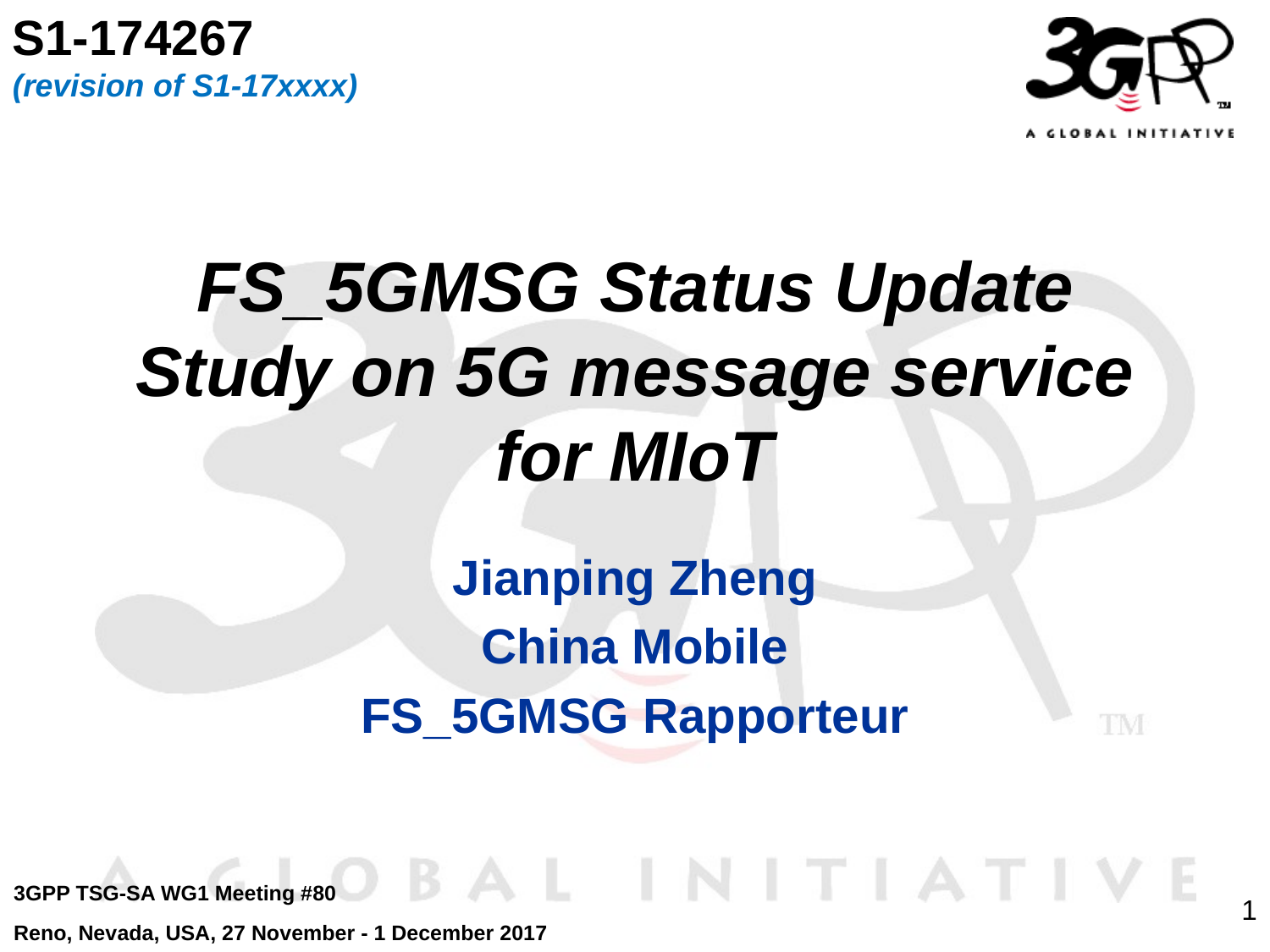

S1-174267
(revision of S1-17xxxx)
# FS_5GMSG Status Update Study on 5G message service for MIoT
Jianping Zheng
China Mobile
FS_5GMSG Rapporteur
3GPP TSG-SA WG1 Meeting #80
Reno, Nevada, USA, 27 November - 1 December 2017
1